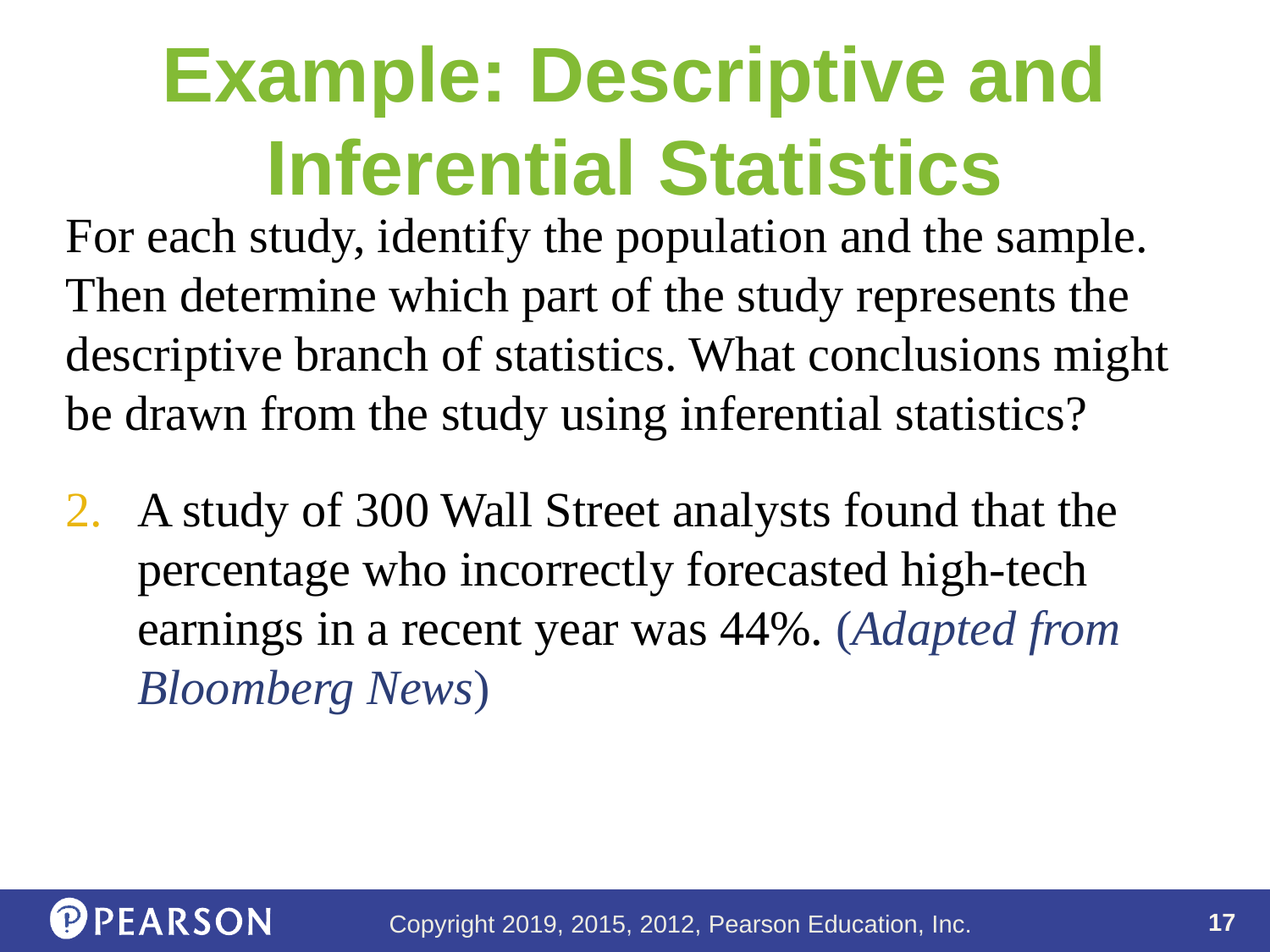

# Example: Descriptive and Inferential Statistics
For each study, identify the population and the sample. Then determine which part of the study represents the descriptive branch of statistics. What conclusions might be drawn from the study using inferential statistics?
A study of 300 Wall Street analysts found that the percentage who incorrectly forecasted high-tech earnings in a recent year was 44%. (Adapted from Bloomberg News)